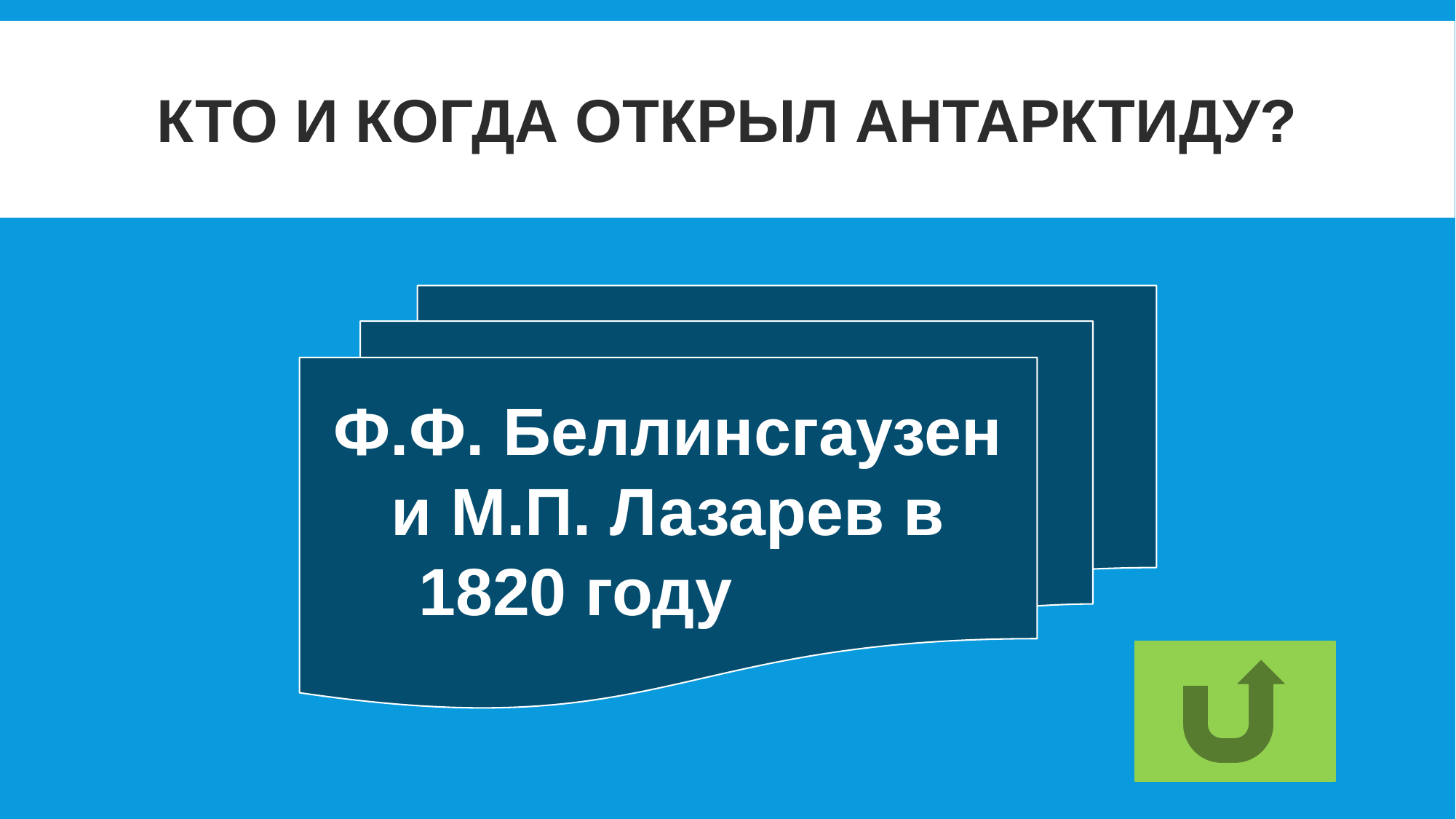

# Кто и когда открыл Антарктиду?

Ф.Ф. Беллинсгаузен и М.П. Лазарев в 1820 году